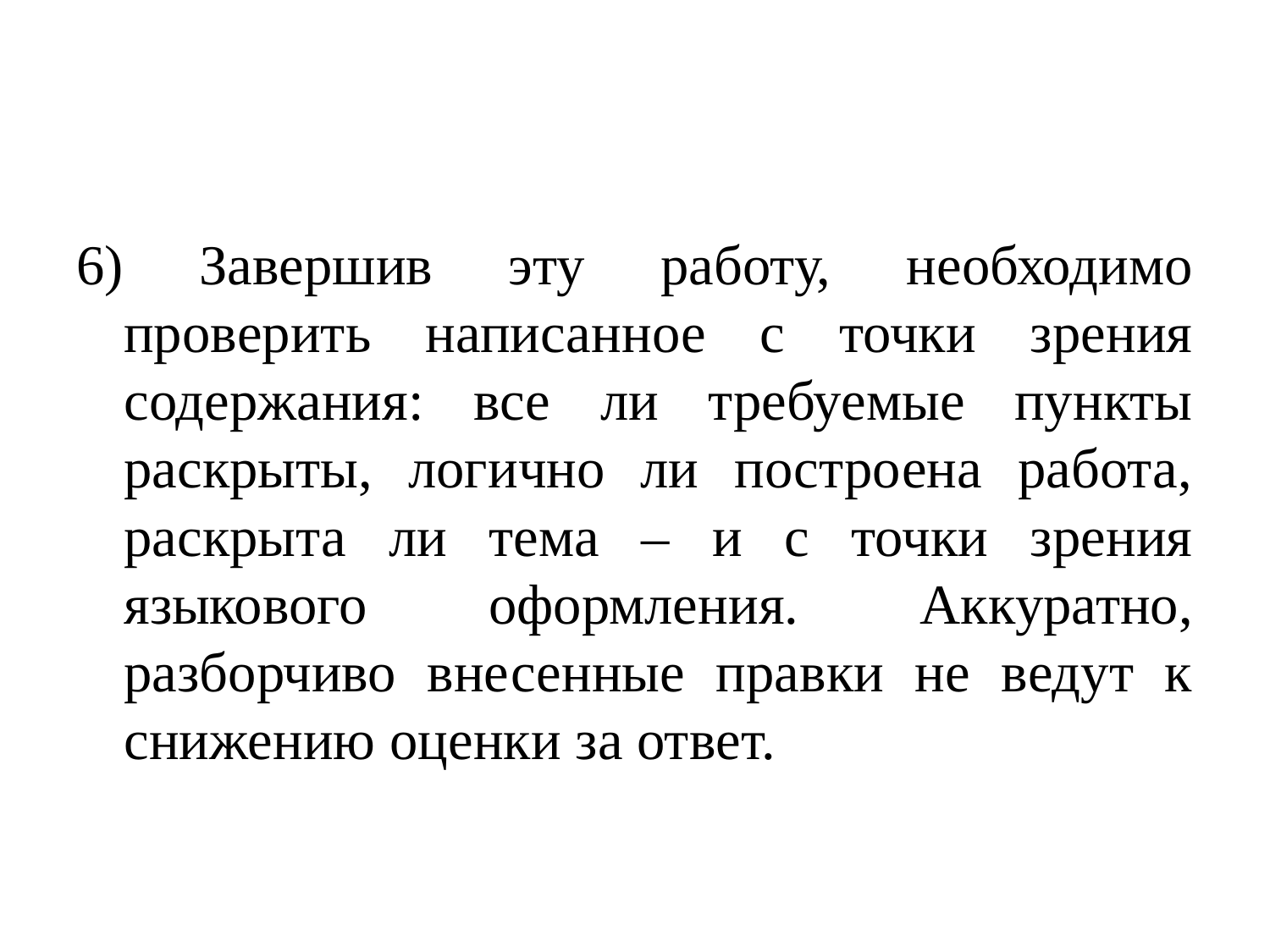

#
6) Завершив эту работу, необходимо проверить написанное с точки зрения содержания: все ли требуемые пункты раскрыты, логично ли построена работа, раскрыта ли тема – и с точки зрения языкового оформления. Аккуратно, разборчиво внесенные правки не ведут к снижению оценки за ответ.